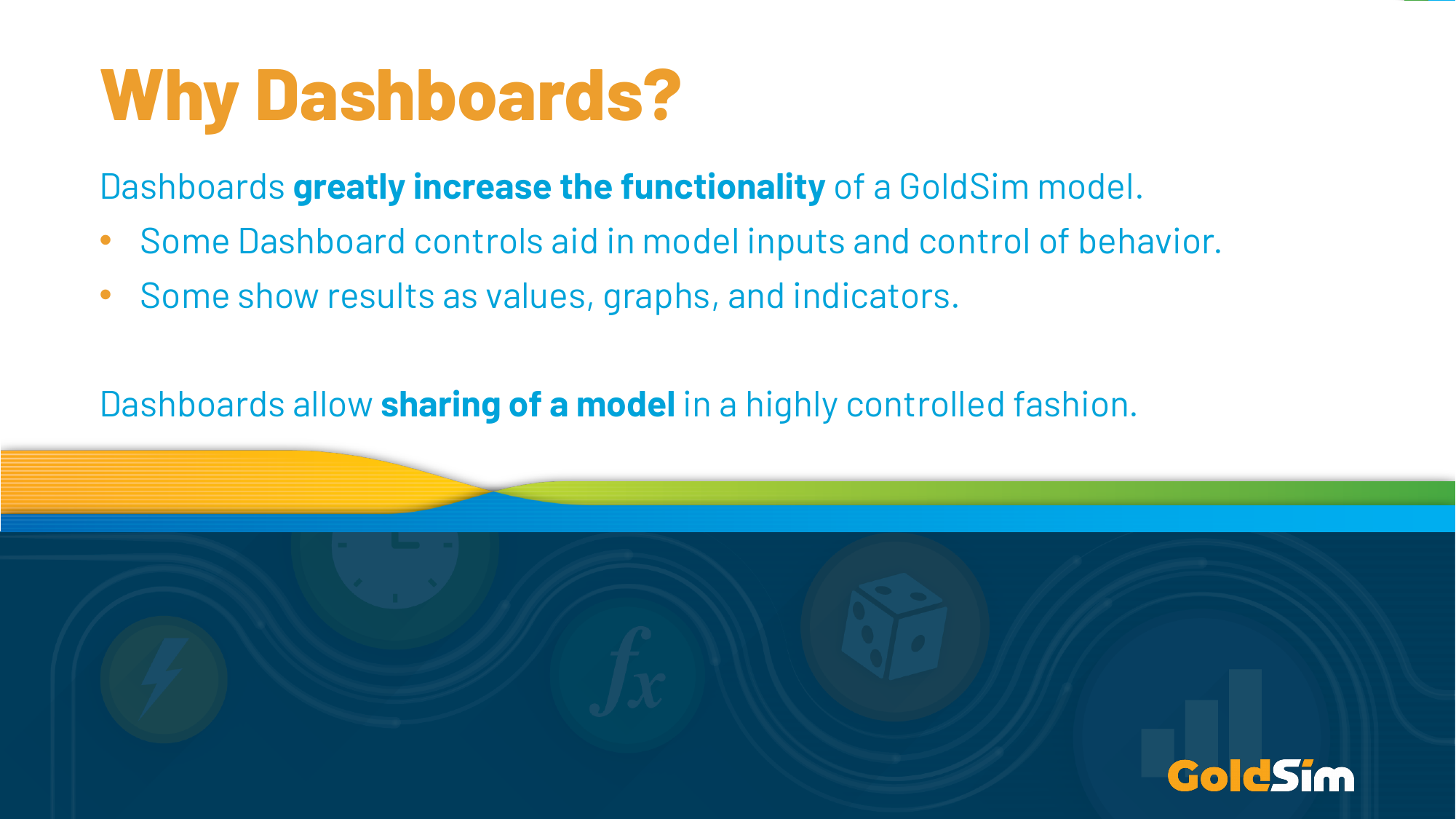

# Why Dashboards?
Dashboards greatly increase the functionality of a GoldSim model.
Some Dashboard controls aid in model inputs and control of behavior.
Some show results as values, graphs, and indicators.

Dashboards allow sharing of a model in a highly controlled fashion.